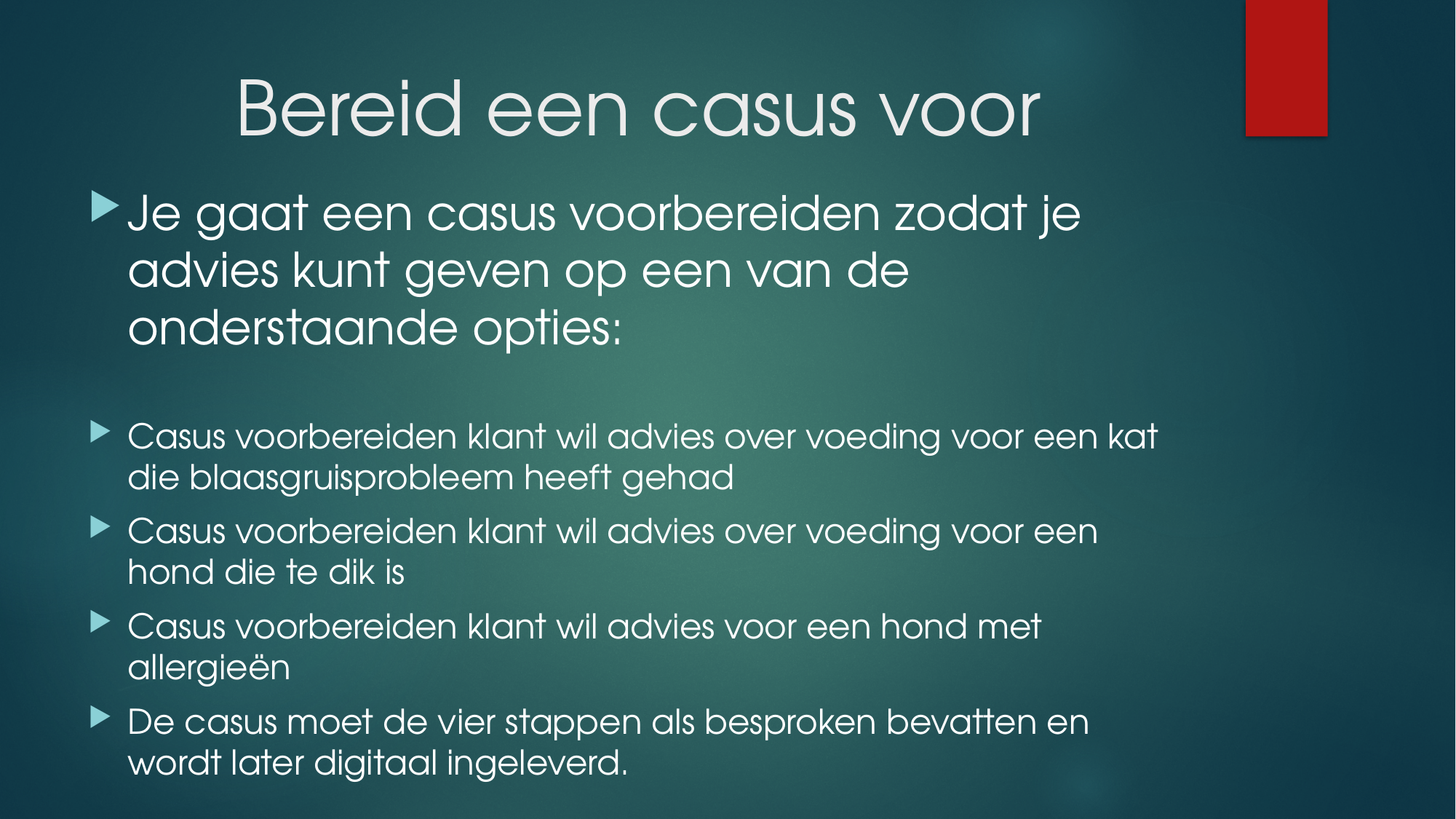

# Bereid een casus voor
Je gaat een casus voorbereiden zodat je advies kunt geven op een van de onderstaande opties:

Casus voorbereiden klant wil advies over voeding voor een kat die blaasgruisprobleem heeft gehad
Casus voorbereiden klant wil advies over voeding voor een hond die te dik is
Casus voorbereiden klant wil advies voor een hond met allergieën
De casus moet de vier stappen als besproken bevatten en wordt later digitaal ingeleverd.